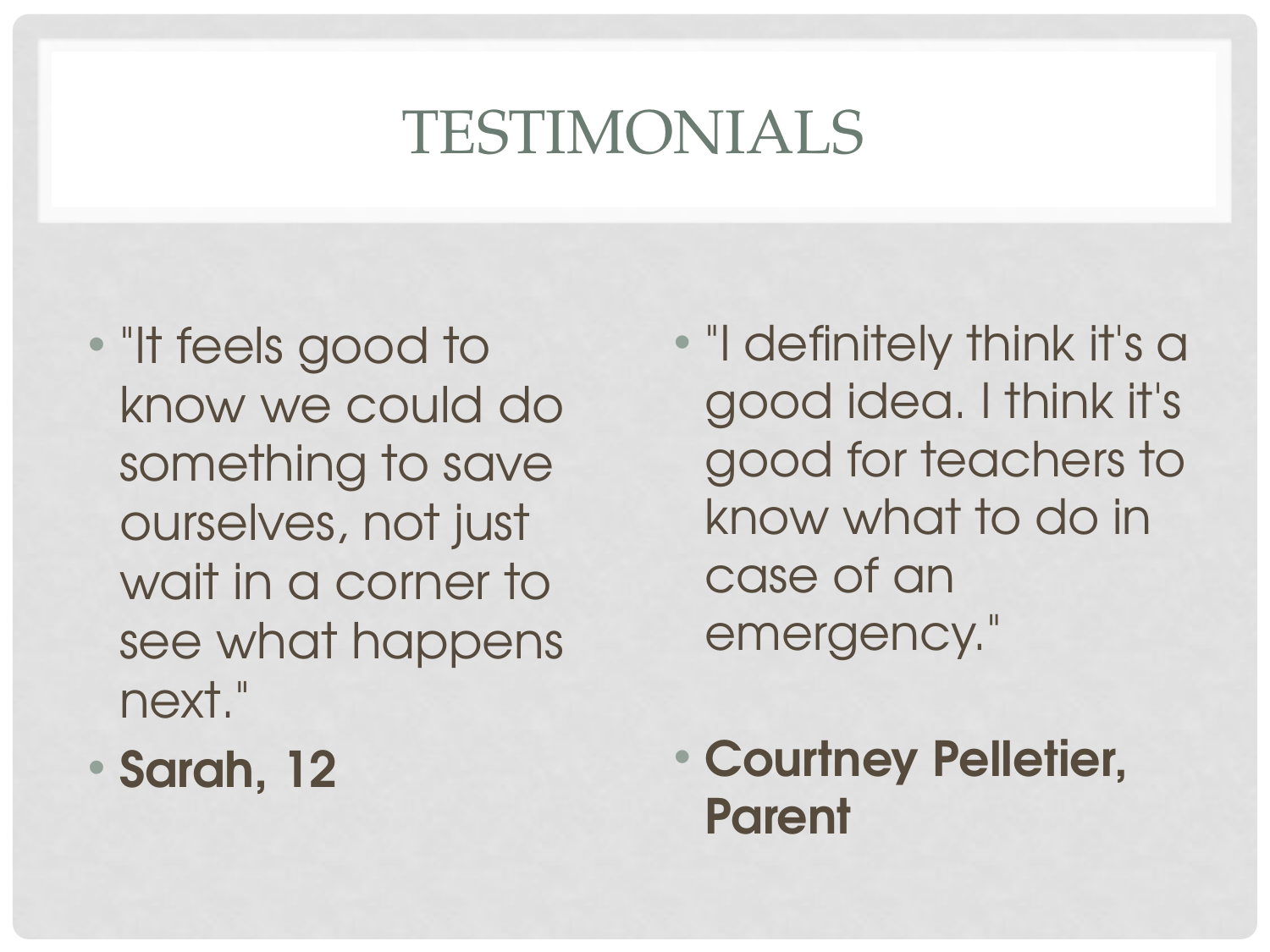

# Testimonials

"It feels good to know we could do something to save ourselves, not just wait in a corner to see what happens next."
Sarah, 12

"I definitely think it's a good idea. I think it's good for teachers to know what to do in case of an emergency."
Courtney Pelletier, Parent